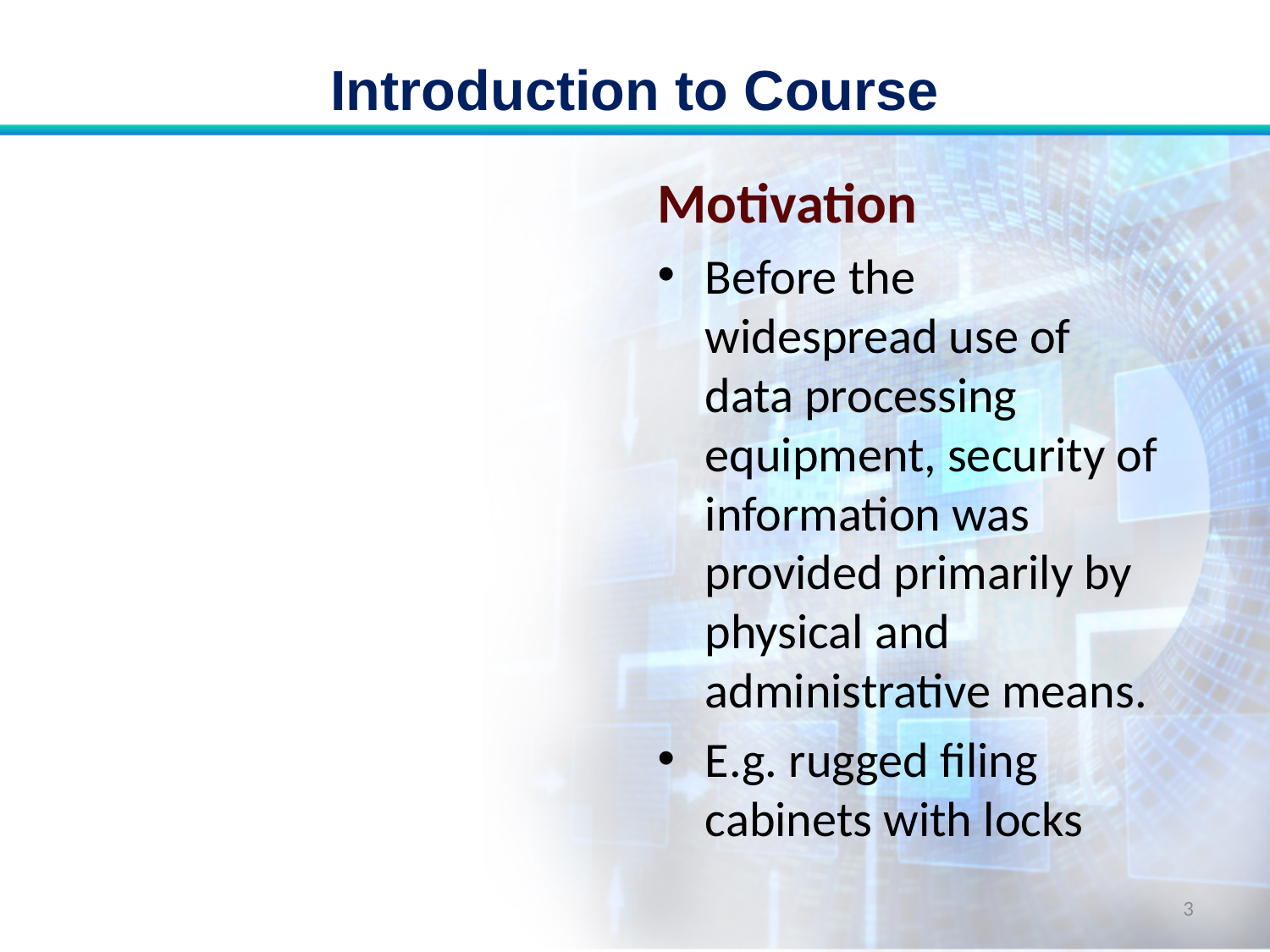

# Introduction to Course
Motivation
Before the widespread use of data processing equipment, security of information was provided primarily by physical and administrative means.
E.g. rugged filing cabinets with locks
3